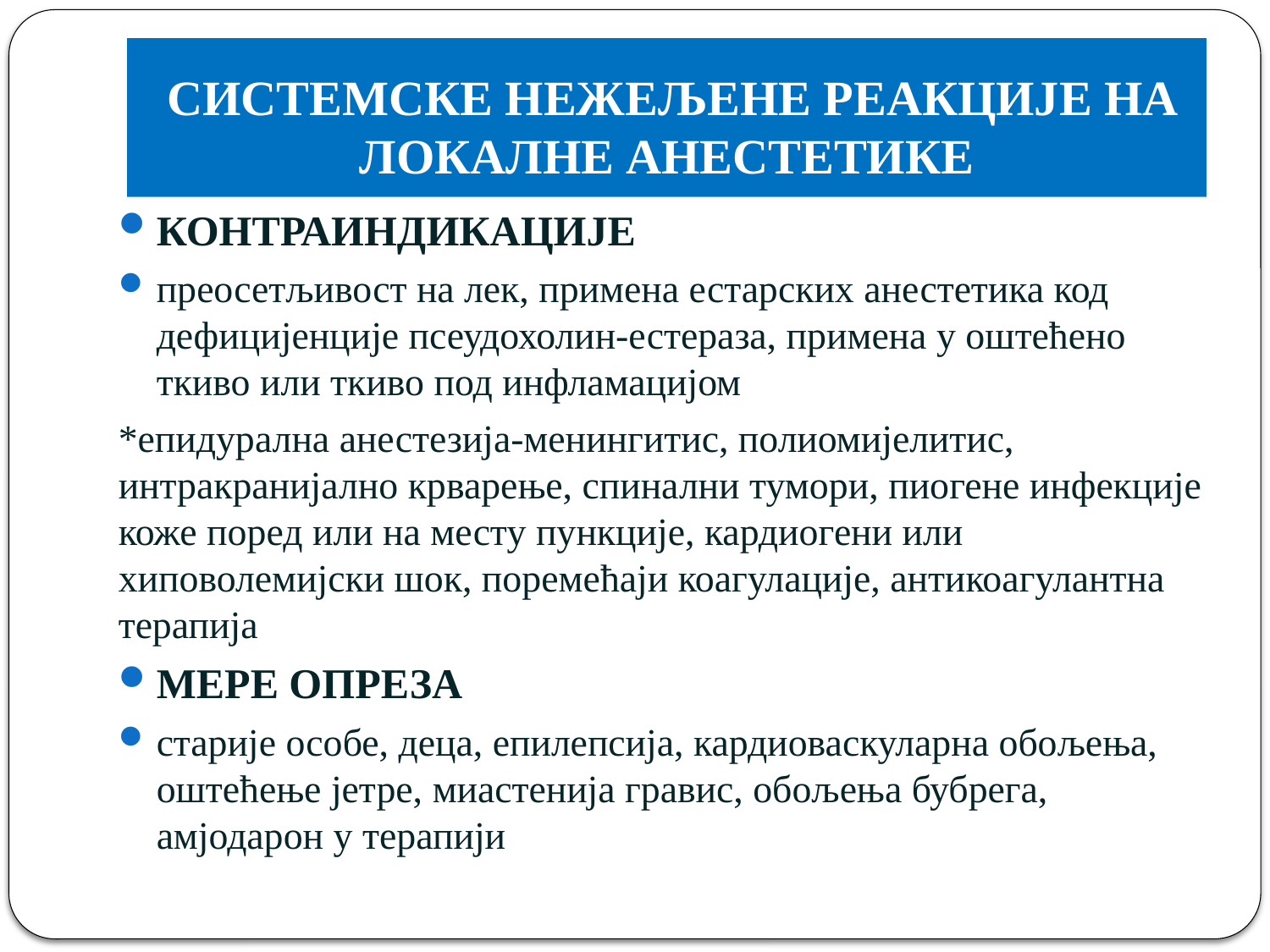

# СИСТЕМСКЕ НЕЖЕЉЕНЕ РЕАКЦИЈЕ НА ЛОКАЛНЕ АНЕСТЕТИКЕ
КОНТРАИНДИКАЦИЈЕ
преосетљивост на лек, примена естарских анестетика код дефицијенције псеудохолин-естераза, примена у оштећено ткиво или ткиво под инфламацијом
*епидурална анестезија-менингитис, полиомијелитис, интракранијално крварење, спинални тумори, пиогене инфекције коже поред или на месту пункције, кардиогени или хиповолемијски шок, поремећаји коагулације, антикоагулантна терапија
МЕРЕ ОПРЕЗА
старије особе, деца, епилепсија, кардиоваскуларна обољења, оштећење јетре, миастенија гравис, обољења бубрега, амјодарон у терапији